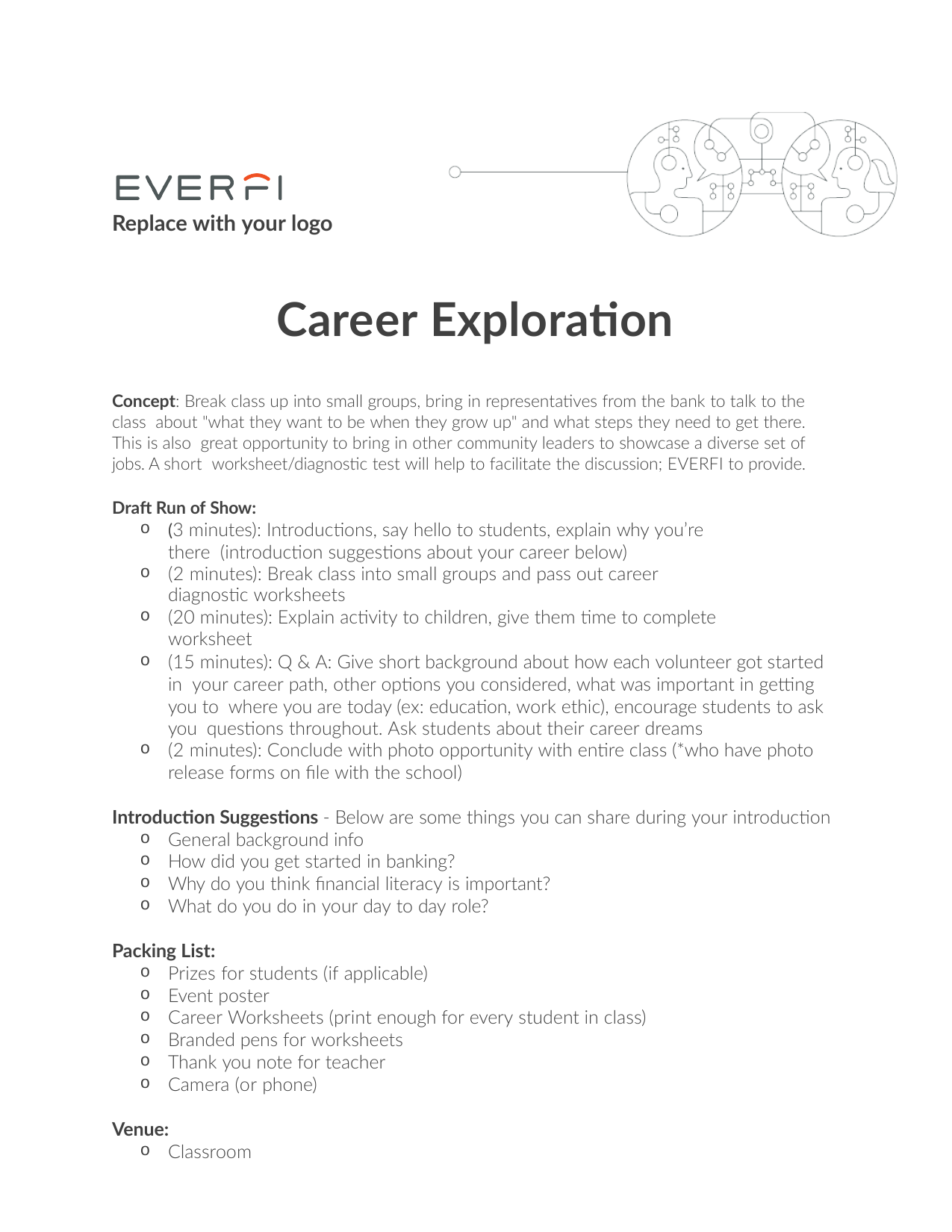

Replace with your logo
# Career Exploration
Concept: Break class up into small groups, bring in representatives from the bank to talk to the class  about "what they want to be when they grow up" and what steps they need to get there. This is also  great opportunity to bring in other community leaders to showcase a diverse set of jobs. A short  worksheet/diagnostic test will help to facilitate the discussion; EVERFI to provide.

Draft Run of Show:
(3 minutes): Introductions, say hello to students, explain why you’re there  (introduction suggestions about your career below)
(2 minutes): Break class into small groups and pass out career diagnostic worksheets
(20 minutes): Explain activity to children, give them time to complete worksheet
(15 minutes): Q & A: Give short background about how each volunteer got started in  your career path, other options you considered, what was important in getting you to  where you are today (ex: education, work ethic), encourage students to ask you  questions throughout. Ask students about their career dreams
(2 minutes): Conclude with photo opportunity with entire class (*who have photo
release forms on file with the school)

Introduction Suggestions - Below are some things you can share during your introduction
General background info
How did you get started in banking?
Why do you think financial literacy is important?
What do you do in your day to day role?

Packing List:
Prizes for students (if applicable)
Event poster
Career Worksheets (print enough for every student in class)
Branded pens for worksheets
Thank you note for teacher
Camera (or phone)

Venue:
Classroom